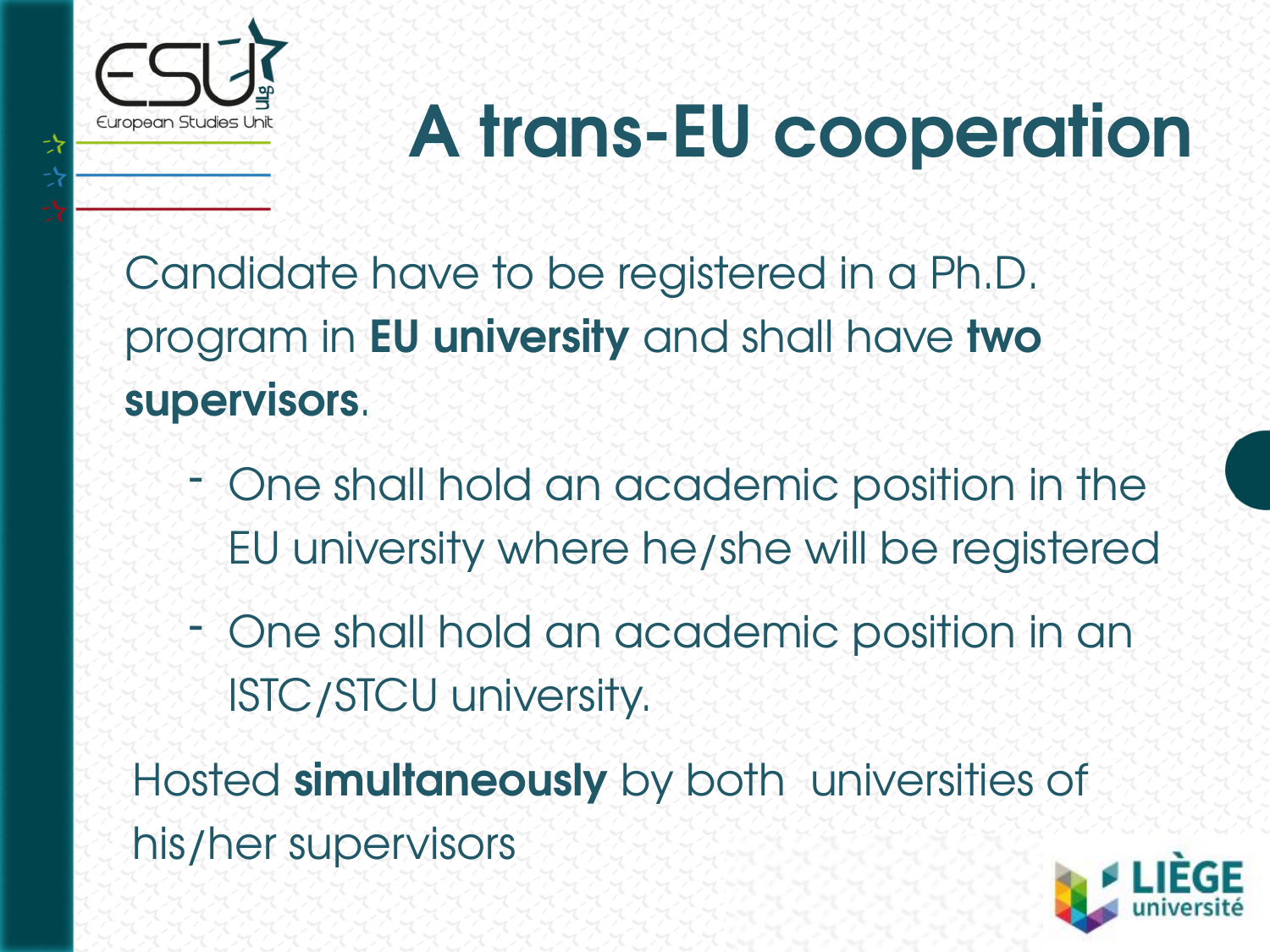

# A trans-EU cooperation
Candidate have to be registered in a Ph.D. program in EU university and shall have two supervisors.
One shall hold an academic position in the EU university where he/she will be registered
One shall hold an academic position in an ISTC/STCU university.
Hosted simultaneously by both  universities of his/her supervisors